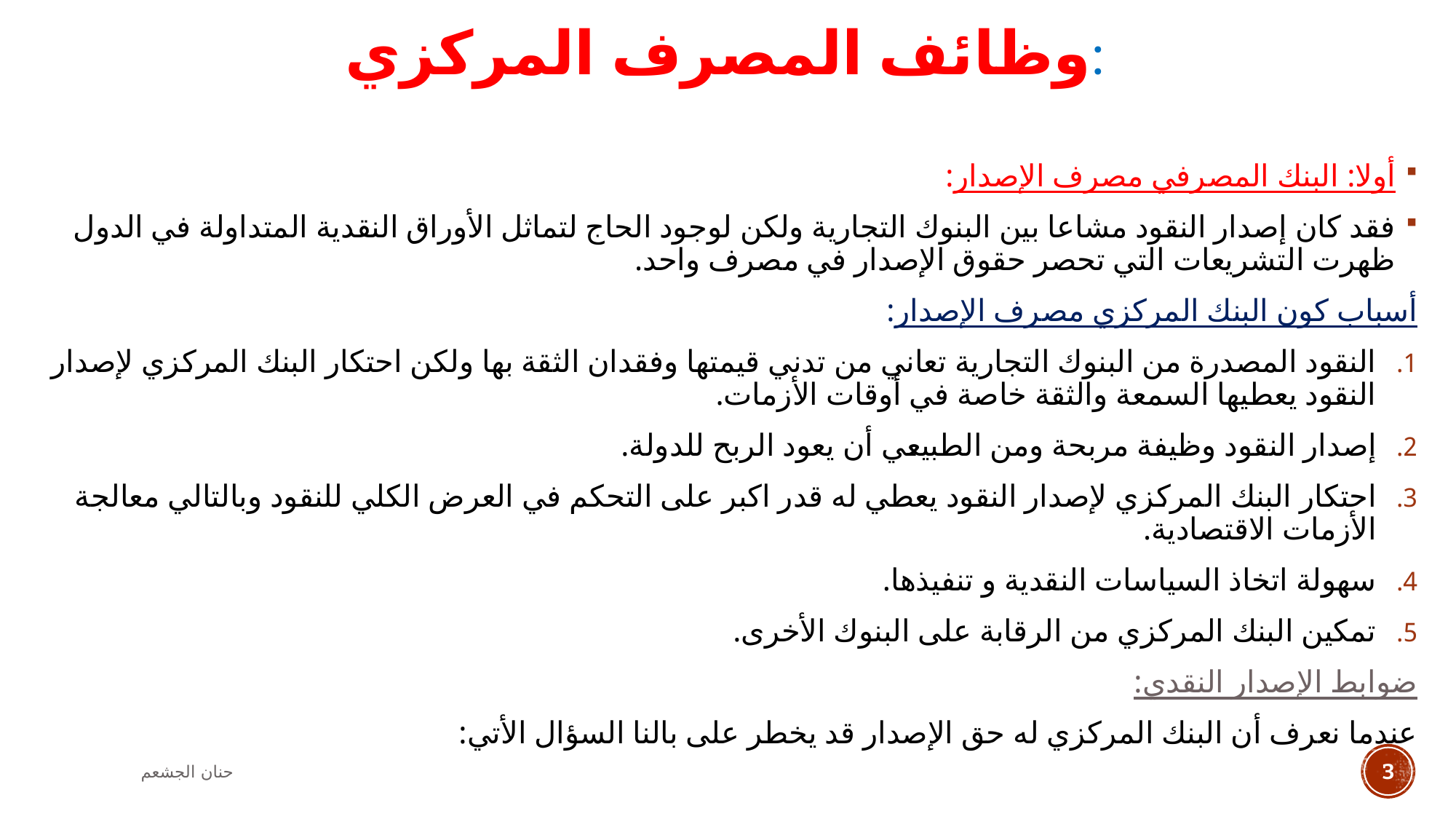

# وظائف المصرف المركزي:
أولا: البنك المصرفي مصرف الإصدار:
فقد كان إصدار النقود مشاعا بين البنوك التجارية ولكن لوجود الحاج لتماثل الأوراق النقدية المتداولة في الدول ظهرت التشريعات التي تحصر حقوق الإصدار في مصرف واحد.
أسباب كون البنك المركزي مصرف الإصدار:
النقود المصدرة من البنوك التجارية تعاني من تدني قيمتها وفقدان الثقة بها ولكن احتكار البنك المركزي لإصدار النقود يعطيها السمعة والثقة خاصة في أوقات الأزمات.
إصدار النقود وظيفة مربحة ومن الطبيعي أن يعود الربح للدولة.
احتكار البنك المركزي لإصدار النقود يعطي له قدر اكبر على التحكم في العرض الكلي للنقود وبالتالي معالجة الأزمات الاقتصادية.
سهولة اتخاذ السياسات النقدية و تنفيذها.
تمكين البنك المركزي من الرقابة على البنوك الأخرى.
ضوابط الإصدار النقدي:
عندما نعرف أن البنك المركزي له حق الإصدار قد يخطر على بالنا السؤال الأتي:

حنان الجشعم
3